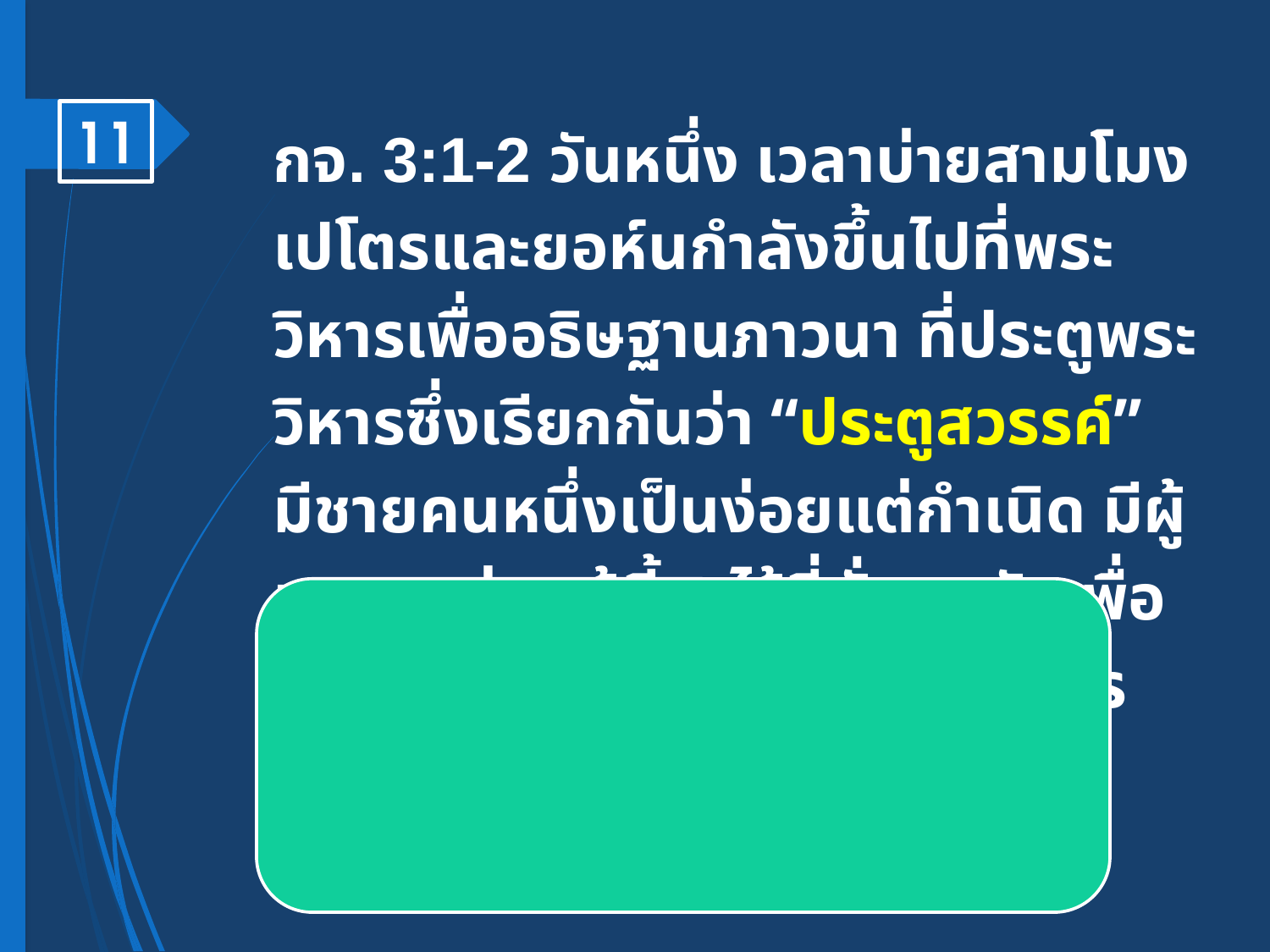

11
กจ. 3:1-2 ​วันหนึ่ง เวลา​บ่าย​สาม​โมงเป​โตร​และ​ยอห์น​กำลัง​ขึ้น​ไป​ที่​พระ​วิหาร​เพื่อ​อธิษ​ฐาน​ภาวนา ​ที่​ประตู​พระ​วิหาร​ซึ่ง​เรียก​กัน​ว่า “ประตู​สวรรค์” มี​ชาย​คน​หนึ่ง​เป็น​ง่อย​แต่​กำเนิด มี​ผู้​หาม​คน​ง่อย​ผู้​นี้​มา​ไว้​ที่นั่น​ทุก​วัน​เพื่อ​ขอทาน​จาก​คน​ที่​เข้า​ไป​ใน​พระ​วิหาร
--- ผิด ---
ประตูงาม